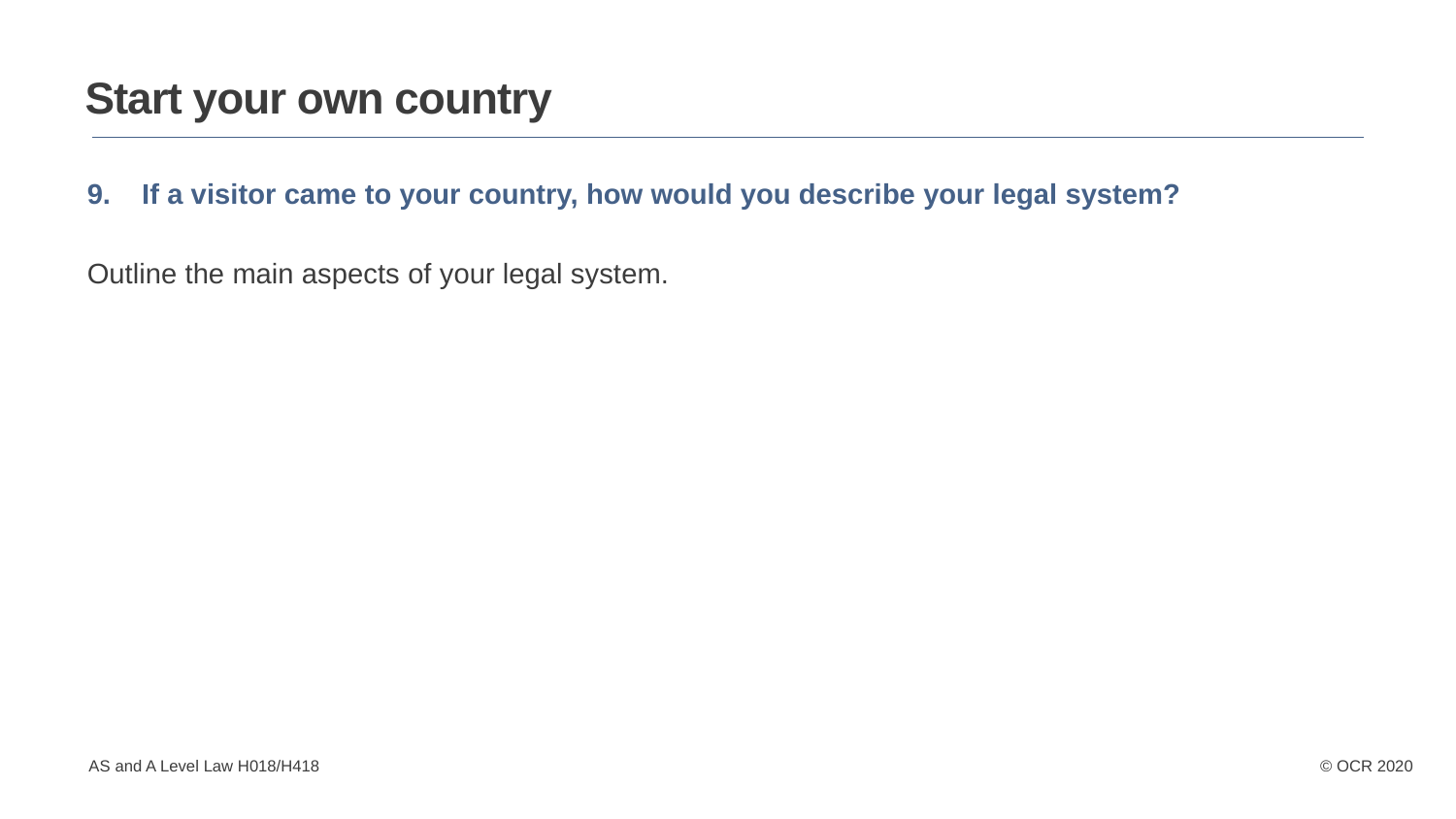

Start your own country
If a visitor came to your country, how would you describe your legal system?

Outline the main aspects of your legal system.